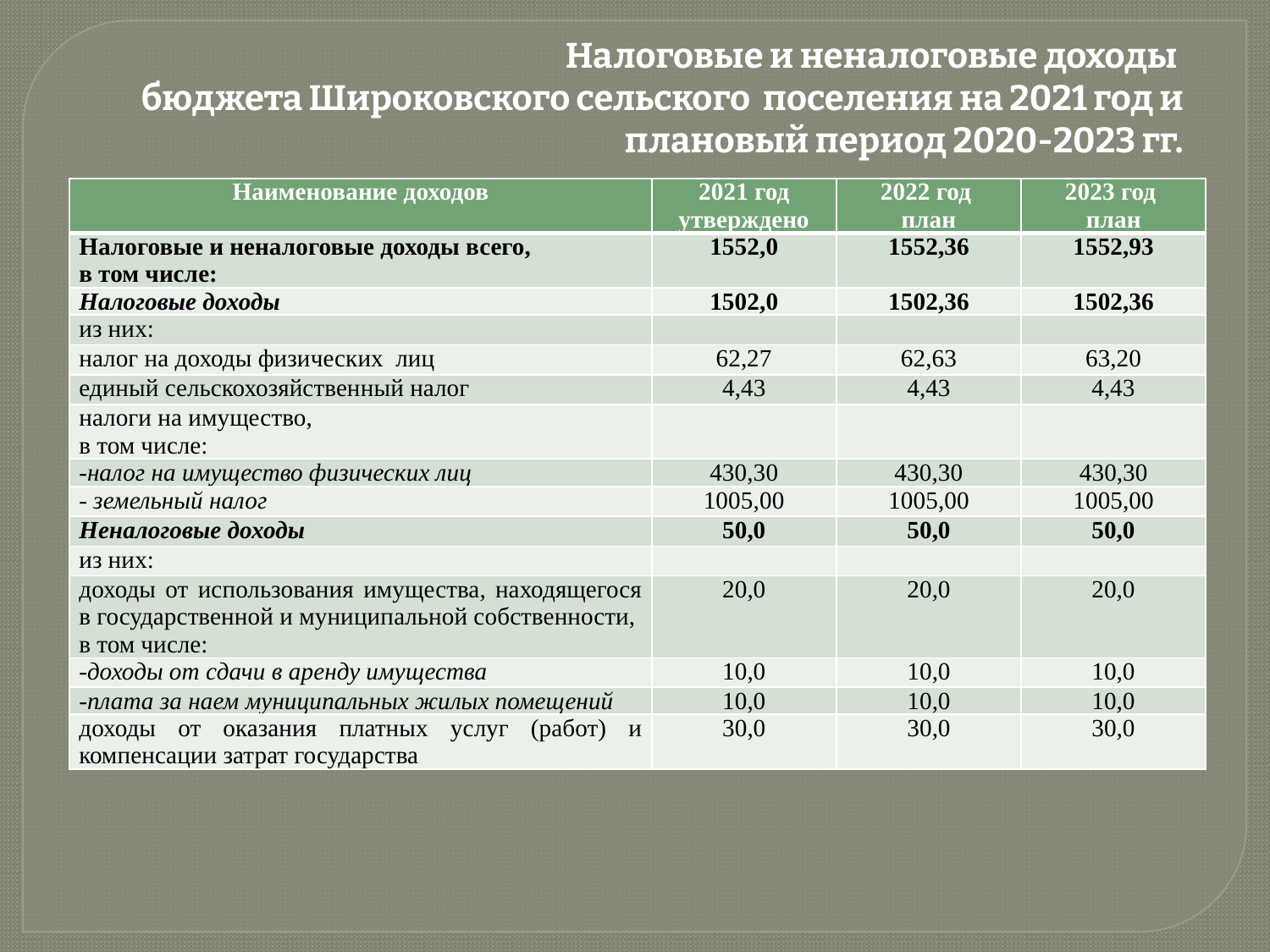

# Налоговые и неналоговые доходы бюджета Широковского сельского  поселения на 2021 год и плановый период 2020-2023 гг.
| Наименование доходов | 2021 год утверждено | 2022 год план | 2023 год план |
| --- | --- | --- | --- |
| Налоговые и неналоговые доходы всего, в том числе: | 1552,0 | 1552,36 | 1552,93 |
| Налоговые доходы | 1502,0 | 1502,36 | 1502,36 |
| из них: |  |  |  |
| налог на доходы физических лиц | 62,27 | 62,63 | 63,20 |
| единый сельскохозяйственный налог | 4,43 | 4,43 | 4,43 |
| налоги на имущество, в том числе: |  |  |  |
| -налог на имущество физических лиц | 430,30 | 430,30 | 430,30 |
| - земельный налог | 1005,00 | 1005,00 | 1005,00 |
| Неналоговые доходы | 50,0 | 50,0 | 50,0 |
| из них: |  |  |  |
| доходы от использования имущества, находящегося в государственной и муниципальной собственности, в том числе: | 20,0 | 20,0 | 20,0 |
| -доходы от сдачи в аренду имущества | 10,0 | 10,0 | 10,0 |
| -плата за наем муниципальных жилых помещений | 10,0 | 10,0 | 10,0 |
| доходы от оказания платных услуг (работ) и компенсации затрат государства | 30,0 | 30,0 | 30,0 |